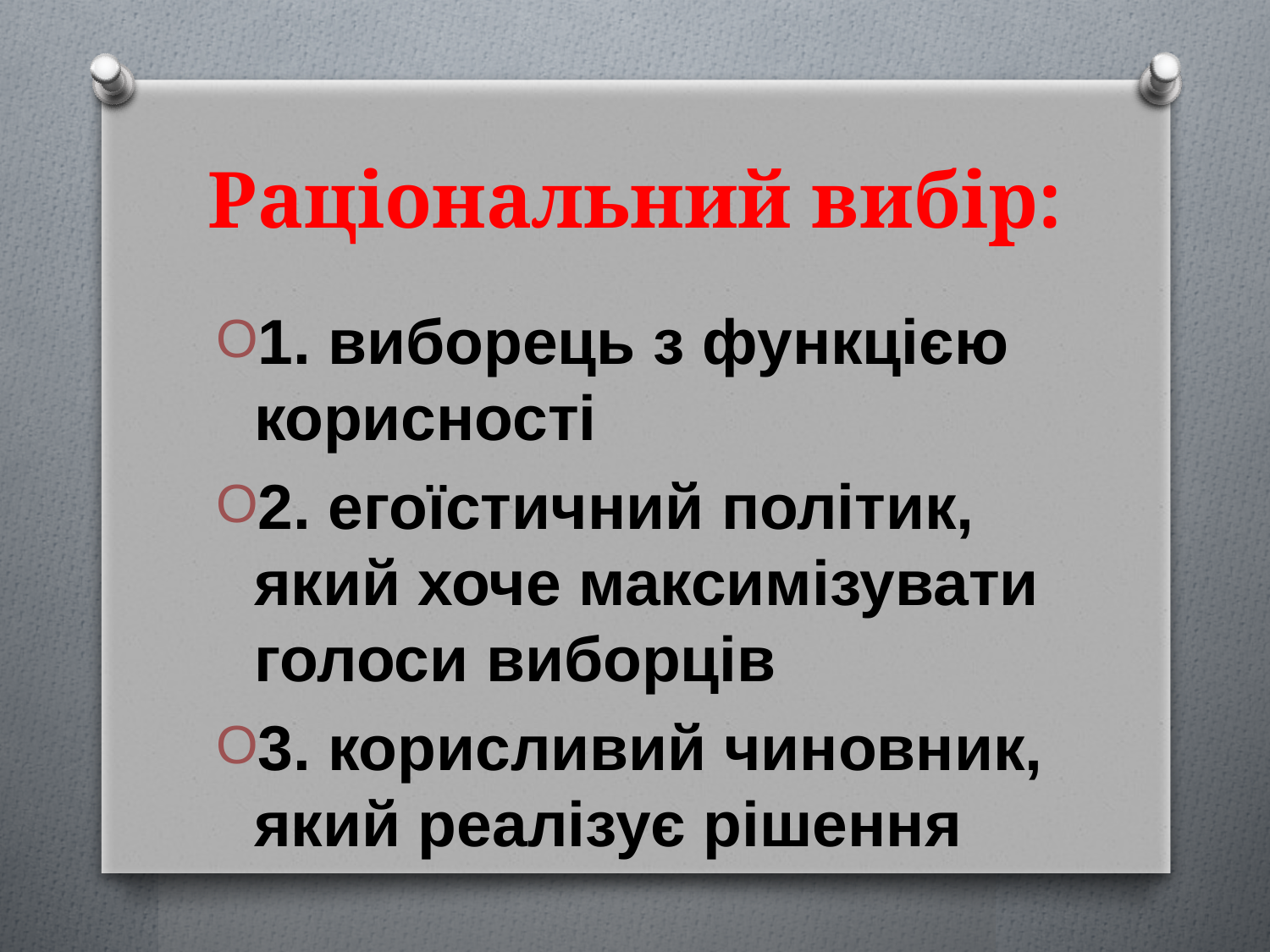

# Раціональний вибір:
1. виборець з функцією корисності
2. егоїстичний політик, який хоче максимізувати голоси виборців
3. корисливий чиновник, який реалізує рішення